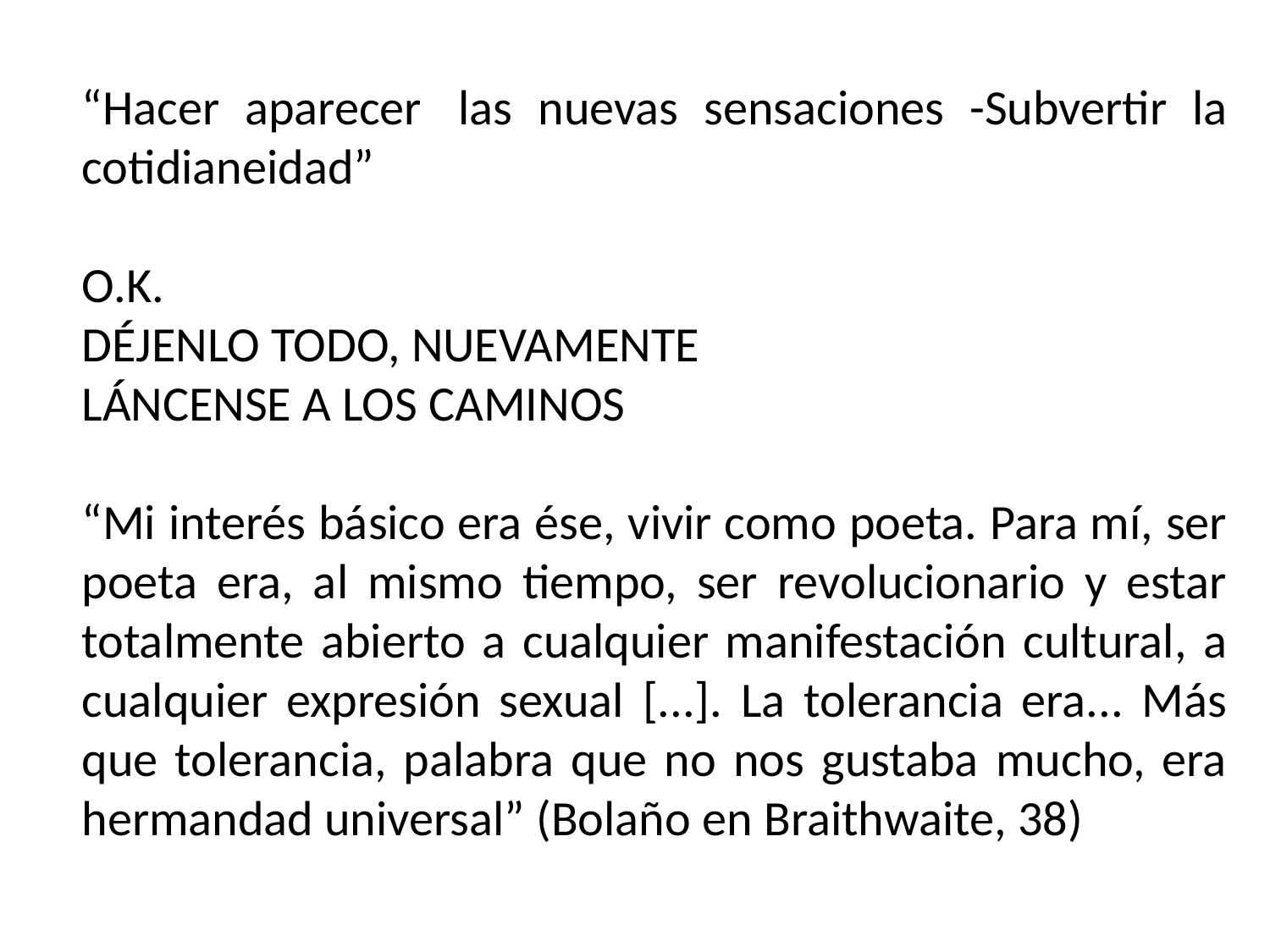

“Hacer aparecer  las nuevas sensaciones -Subvertir la cotidianeidad”

O.K.
DÉJENLO TODO, NUEVAMENTE
LÁNCENSE A LOS CAMINOS

“Mi interés básico era ése, vivir como poeta. Para mí, ser poeta era, al mismo tiempo, ser revolucionario y estar totalmente abierto a cualquier manifestación cultural, a cualquier expresión sexual [...]. La tolerancia era... Más que tolerancia, palabra que no nos gustaba mucho, era hermandad universal” (Bolaño en Braithwaite, 38)